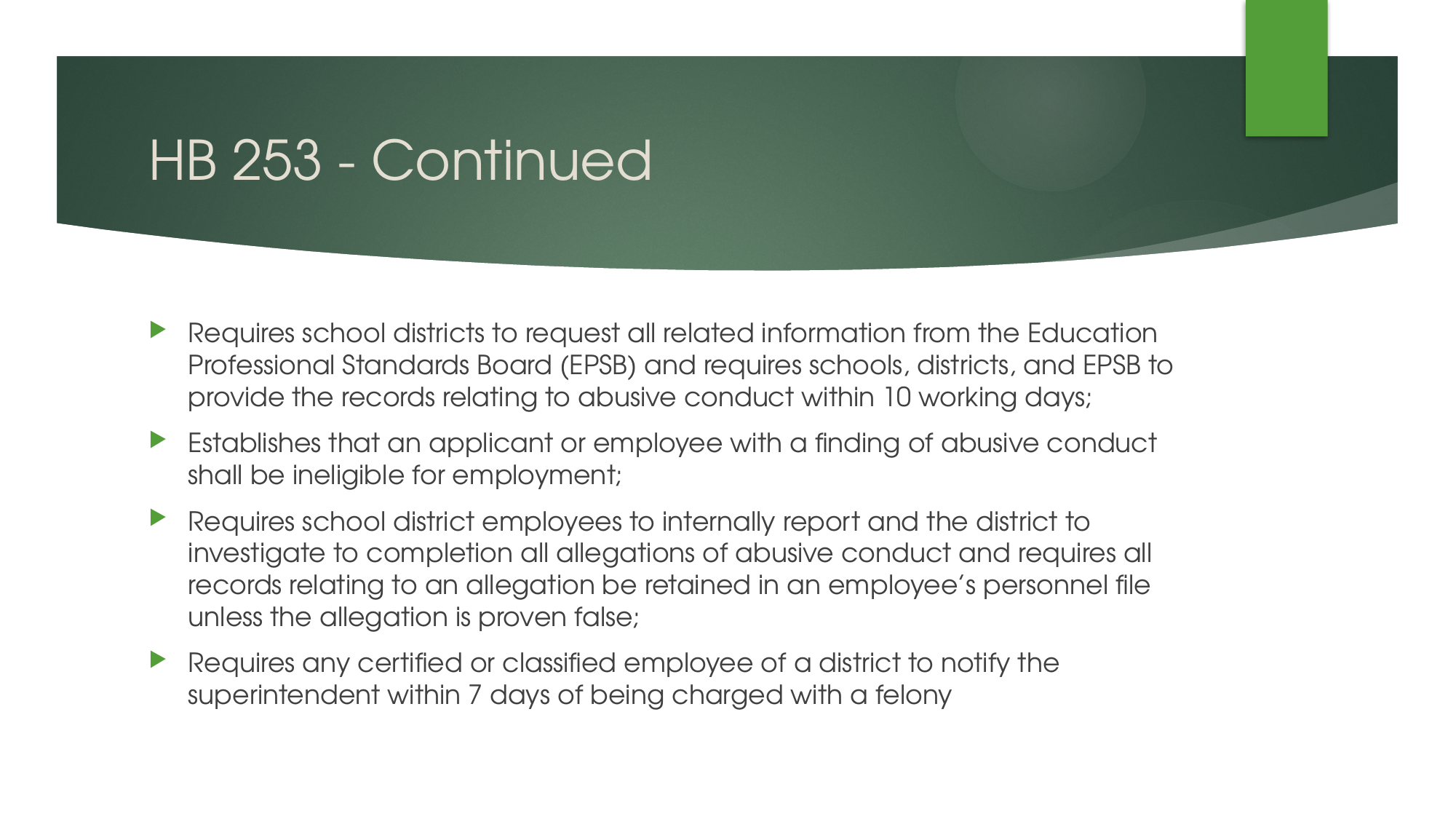

# HB 253 - Continued
Requires school districts to request all related information from the Education Professional Standards Board (EPSB) and requires schools, districts, and EPSB to provide the records relating to abusive conduct within 10 working days;
Establishes that an applicant or employee with a finding of abusive conduct shall be ineligible for employment;
Requires school district employees to internally report and the district to investigate to completion all allegations of abusive conduct and requires all records relating to an allegation be retained in an employee’s personnel file unless the allegation is proven false;
Requires any certified or classified employee of a district to notify the superintendent within 7 days of being charged with a felony